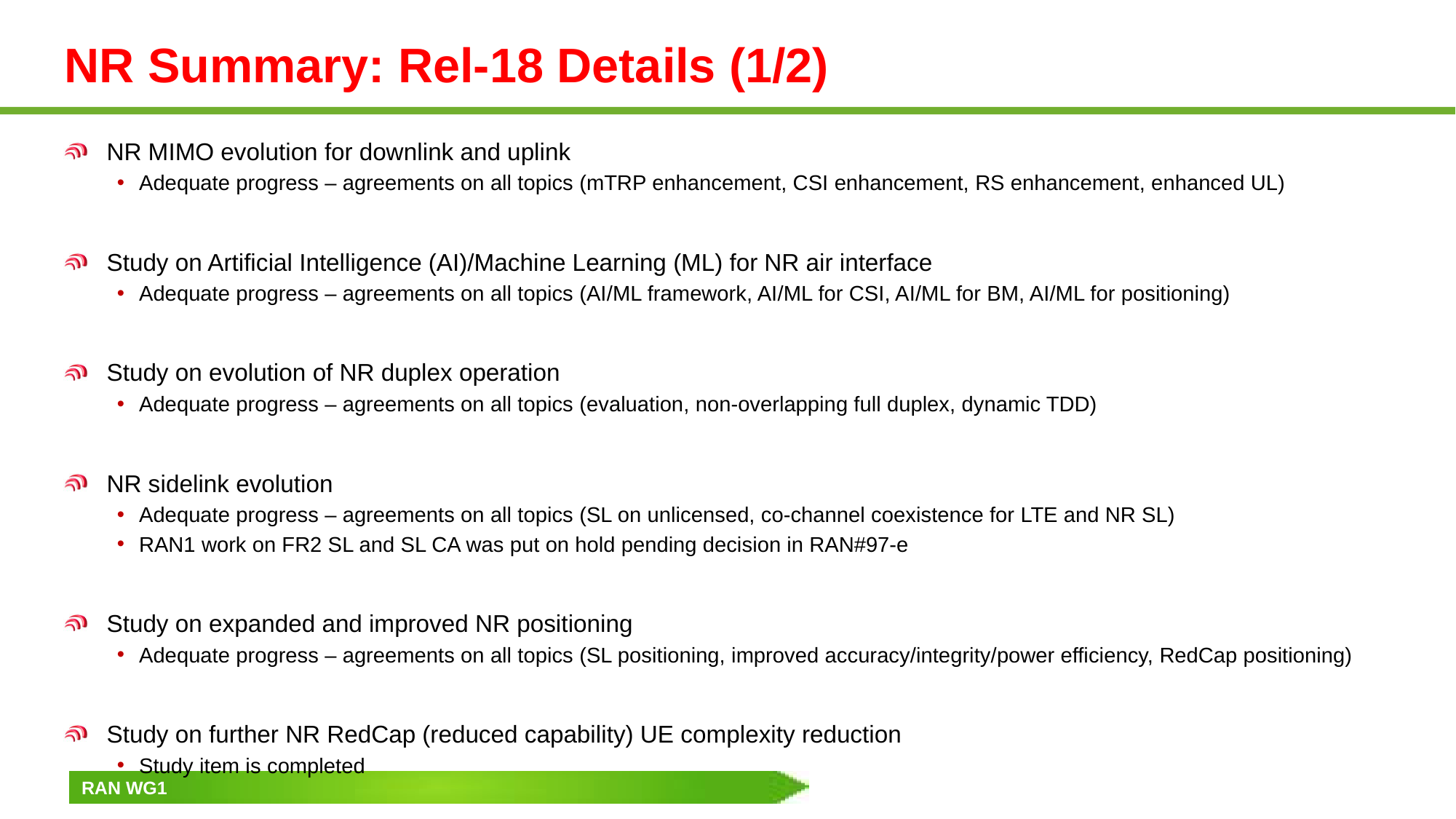

# NR Summary: Rel-18 Details (1/2)
NR MIMO evolution for downlink and uplink
Adequate progress – agreements on all topics (mTRP enhancement, CSI enhancement, RS enhancement, enhanced UL)

Study on Artificial Intelligence (AI)/Machine Learning (ML) for NR air interface
Adequate progress – agreements on all topics (AI/ML framework, AI/ML for CSI, AI/ML for BM, AI/ML for positioning)

Study on evolution of NR duplex operation
Adequate progress – agreements on all topics (evaluation, non-overlapping full duplex, dynamic TDD)

NR sidelink evolution
Adequate progress – agreements on all topics (SL on unlicensed, co-channel coexistence for LTE and NR SL)
RAN1 work on FR2 SL and SL CA was put on hold pending decision in RAN#97-e

Study on expanded and improved NR positioning
Adequate progress – agreements on all topics (SL positioning, improved accuracy/integrity/power efficiency, RedCap positioning)

Study on further NR RedCap (reduced capability) UE complexity reduction
Study item is completed